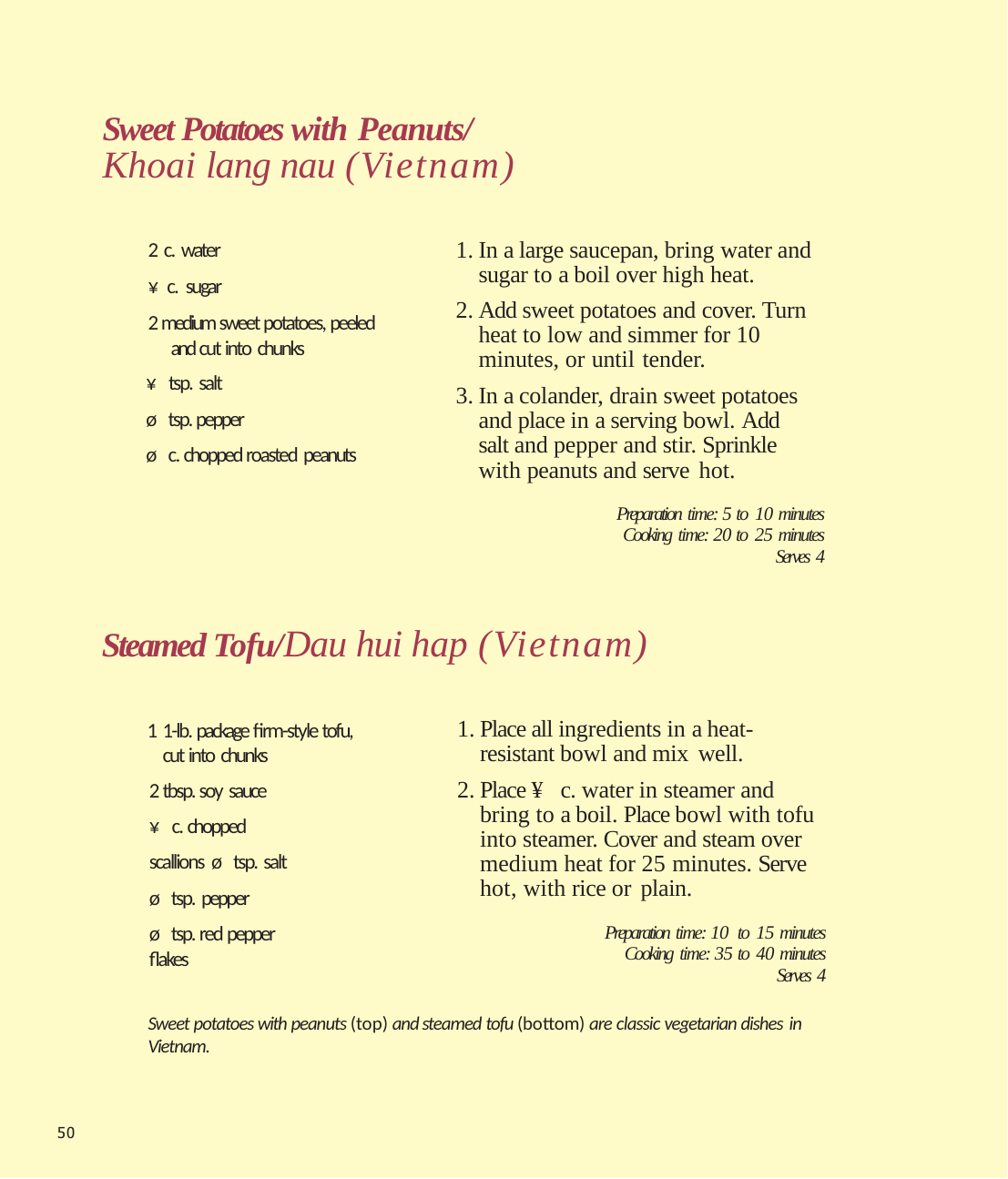

Sweet Potatoes with Peanuts/
# Khoai lang nau (Vietnam)
2  c. water
¥ c.  sugar
2 medium sweet potatoes, peeled  and cut into chunks
¥ tsp. salt
ø tsp. pepper
ø c. chopped roasted peanuts
In a large saucepan, bring water and  sugar to a boil over high heat.
Add sweet potatoes and cover. Turn  heat to low and simmer for 10  minutes, or until tender.
In a colander, drain sweet potatoes  and place in a serving bowl. Add  salt and pepper and stir. Sprinkle  with peanuts and serve hot.
Preparation  time: 5 to  10 minutes
Cooking  time: 20 to  25 minutes
Serves 4
Steamed Tofu/Dau hui hap (Vietnam)
Place all ingredients in a heat-  resistant bowl and mix well.
Place ¥ c. water in steamer and  bring to a boil. Place bowl with tofu  into steamer. Cover and steam over  medium heat for 25 minutes. Serve  hot, with rice or plain.
Preparation  time: 10  to  15 minutes
Cooking  time: 35 to  40 minutes
Serves 4
1-lb. package firm-style tofu,  cut into chunks
tbsp. soy sauce
¥ c. chopped scallions  ø tsp. salt
ø tsp. pepper
ø tsp. red pepper flakes
Sweet potatoes with peanuts (top) and steamed tofu (bottom) are classic vegetarian dishes  in Vietnam.
50